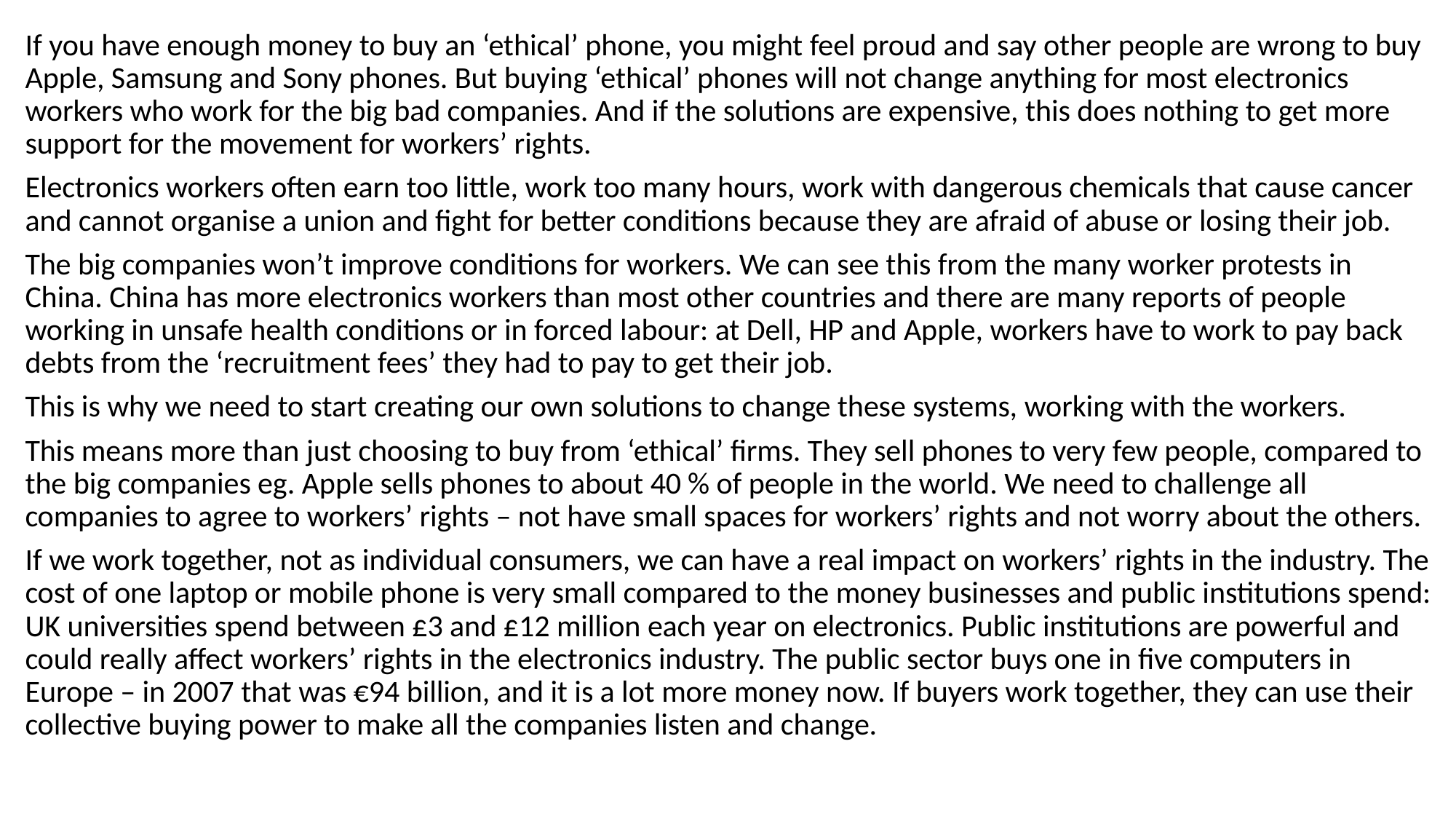

If you have enough money to buy an ‘ethical’ phone, you might feel proud and say other people are wrong to buy Apple, Samsung and Sony phones. But buying ‘ethical’ phones will not change anything for most electronics workers who work for the big bad companies. And if the solutions are expensive, this does nothing to get more support for the movement for workers’ rights.
Electronics workers often earn too little, work too many hours, work with dangerous chemicals that cause cancer and cannot organise a union and fight for better conditions because they are afraid of abuse or losing their job.
The big companies won’t improve conditions for workers. We can see this from the many worker protests in China. China has more electronics workers than most other countries and there are many reports of people working in unsafe health conditions or in forced labour: at Dell, HP and Apple, workers have to work to pay back debts from the ‘recruitment fees’ they had to pay to get their job.
This is why we need to start creating our own solutions to change these systems, working with the workers.
This means more than just choosing to buy from ‘ethical’ firms. They sell phones to very few people, compared to the big companies eg. Apple sells phones to about 40 % of people in the world. We need to challenge all companies to agree to workers’ rights – not have small spaces for workers’ rights and not worry about the others.
If we work together, not as individual consumers, we can have a real impact on workers’ rights in the industry. The cost of one laptop or mobile phone is very small compared to the money businesses and public institutions spend: UK universities spend between £3 and £12 million each year on electronics. Public institutions are powerful and could really affect workers’ rights in the electronics industry. The public sector buys one in five computers in Europe – in 2007 that was €94 billion, and it is a lot more money now. If buyers work together, they can use their collective buying power to make all the companies listen and change.